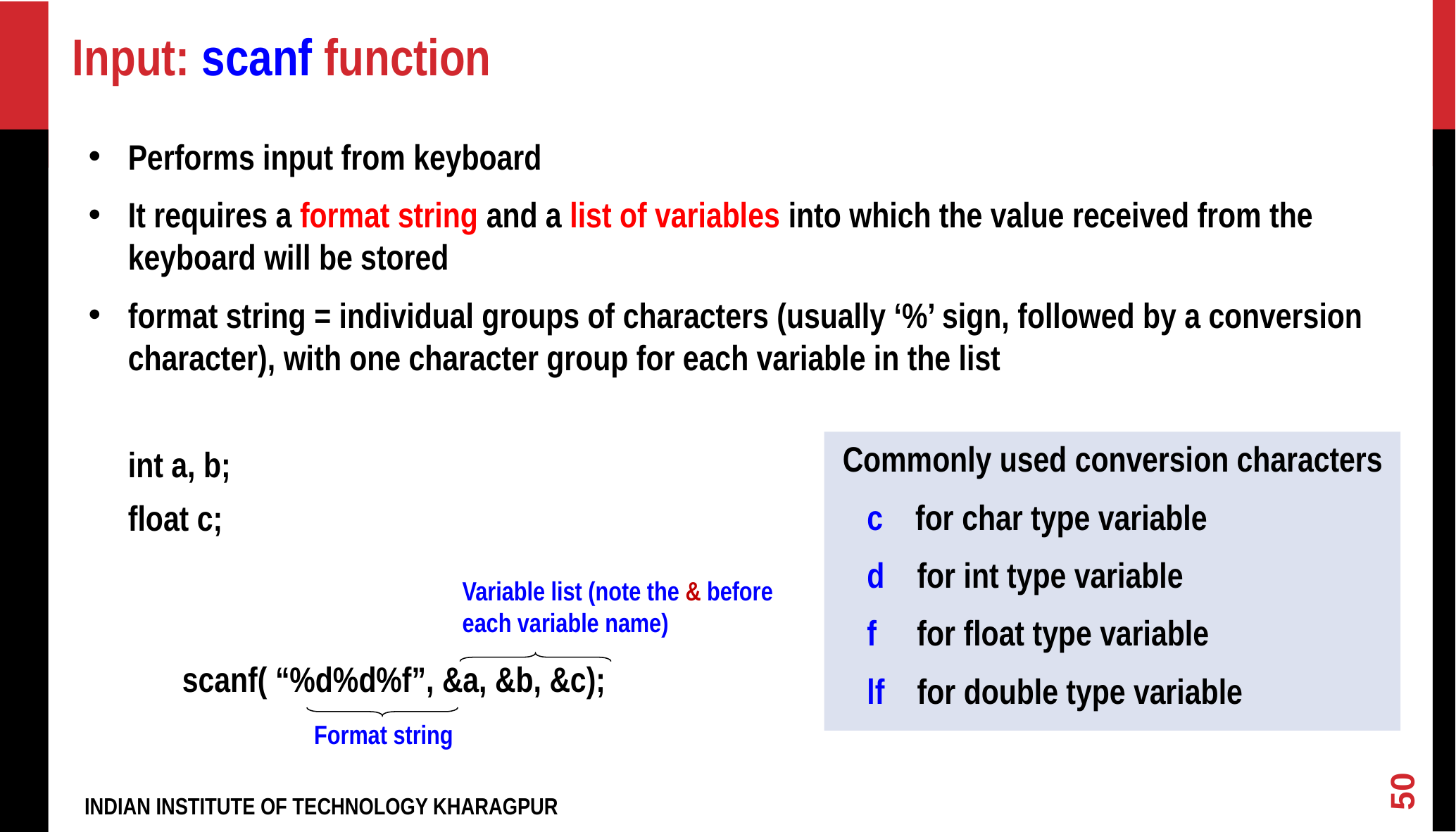

Input: scanf function
Performs input from keyboard
It requires a format string and a list of variables into which the value received from the keyboard will be stored
format string = individual groups of characters (usually ‘%’ sign, followed by a conversion character), with one character group for each variable in the list

	int a, b;
	float c;

scanf( “%d%d%f”, &a, &b, &c);
 Commonly used conversion characters
    c    for char type variable
    d    for int type variable
    f     for float type variable
    lf    for double type variable
Variable list (note the & before each variable name)

Format string
50
INDIAN INSTITUTE OF TECHNOLOGY KHARAGPUR